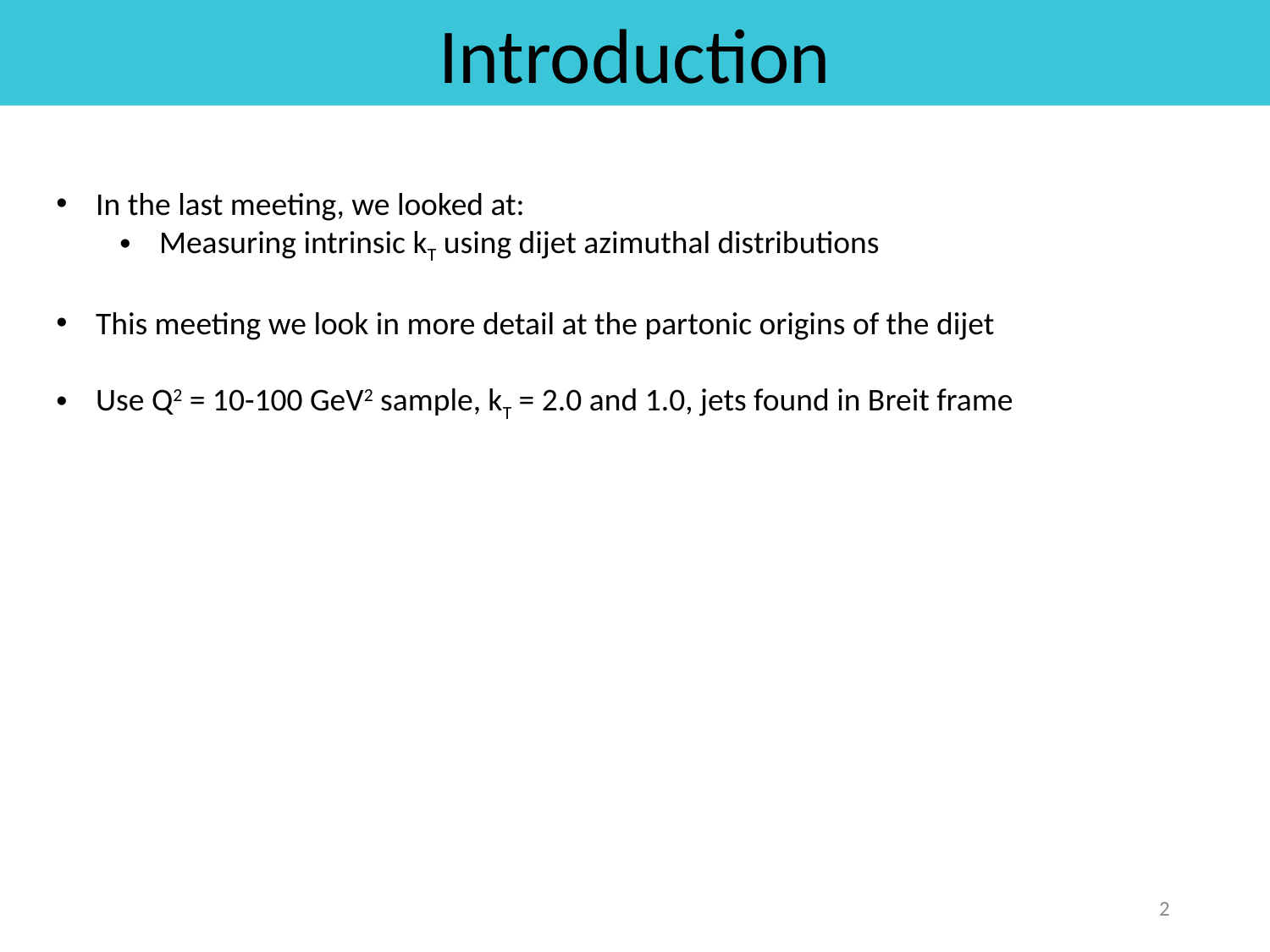

Introduction
In the last meeting, we looked at:
Measuring intrinsic kT using dijet azimuthal distributions

This meeting we look in more detail at the partonic origins of the dijet

Use Q2 = 10-100 GeV2 sample, kT = 2.0 and 1.0, jets found in Breit frame

2